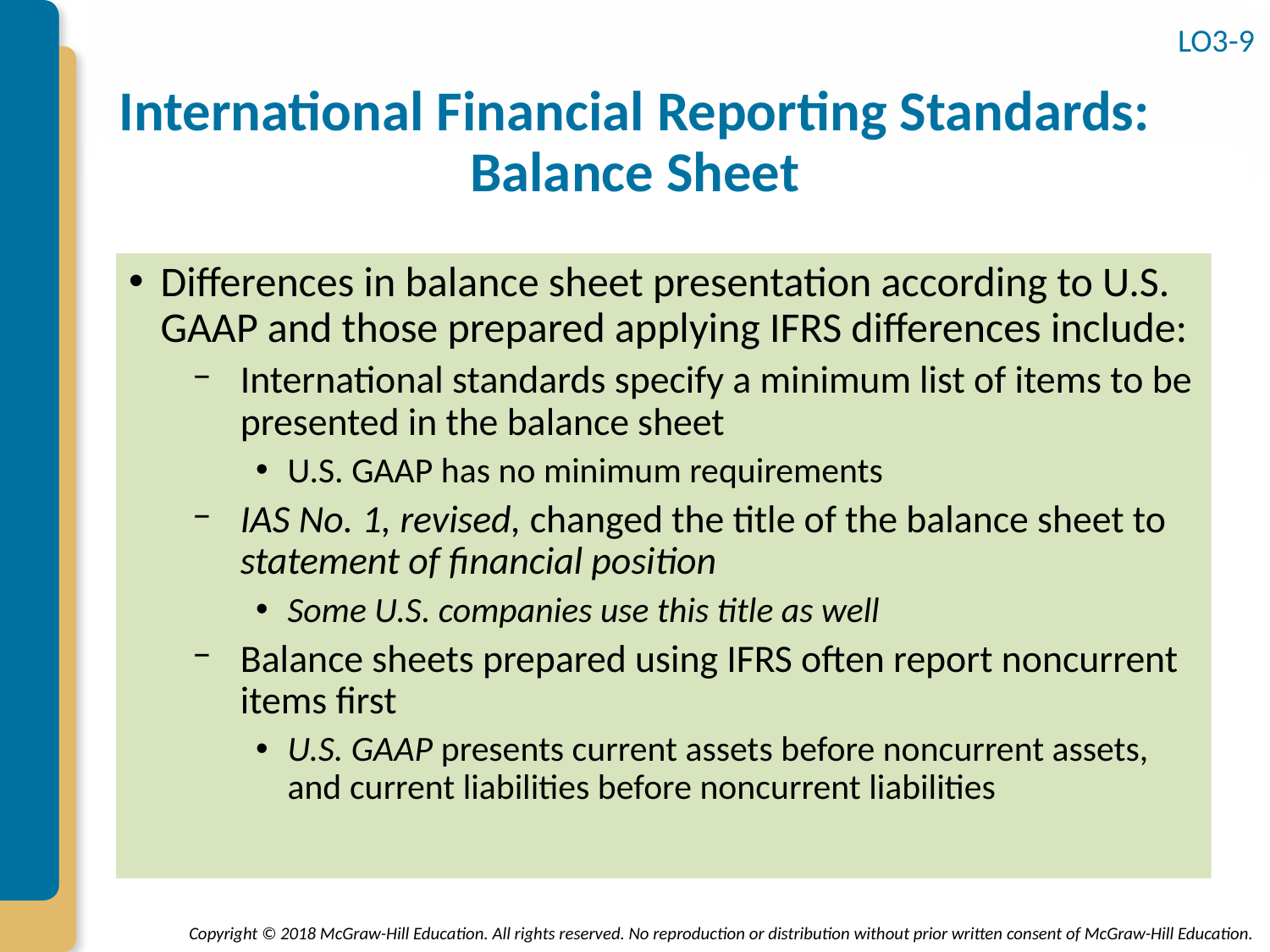

LO3-9
# International Financial Reporting Standards: Balance Sheet
Differences in balance sheet presentation according to U.S. GAAP and those prepared applying IFRS differences include:
International standards specify a minimum list of items to be presented in the balance sheet
U.S. GAAP has no minimum requirements
IAS No. 1, revised, changed the title of the balance sheet to statement of financial position
Some U.S. companies use this title as well
Balance sheets prepared using IFRS often report noncurrent items first
U.S. GAAP presents current assets before noncurrent assets, and current liabilities before noncurrent liabilities